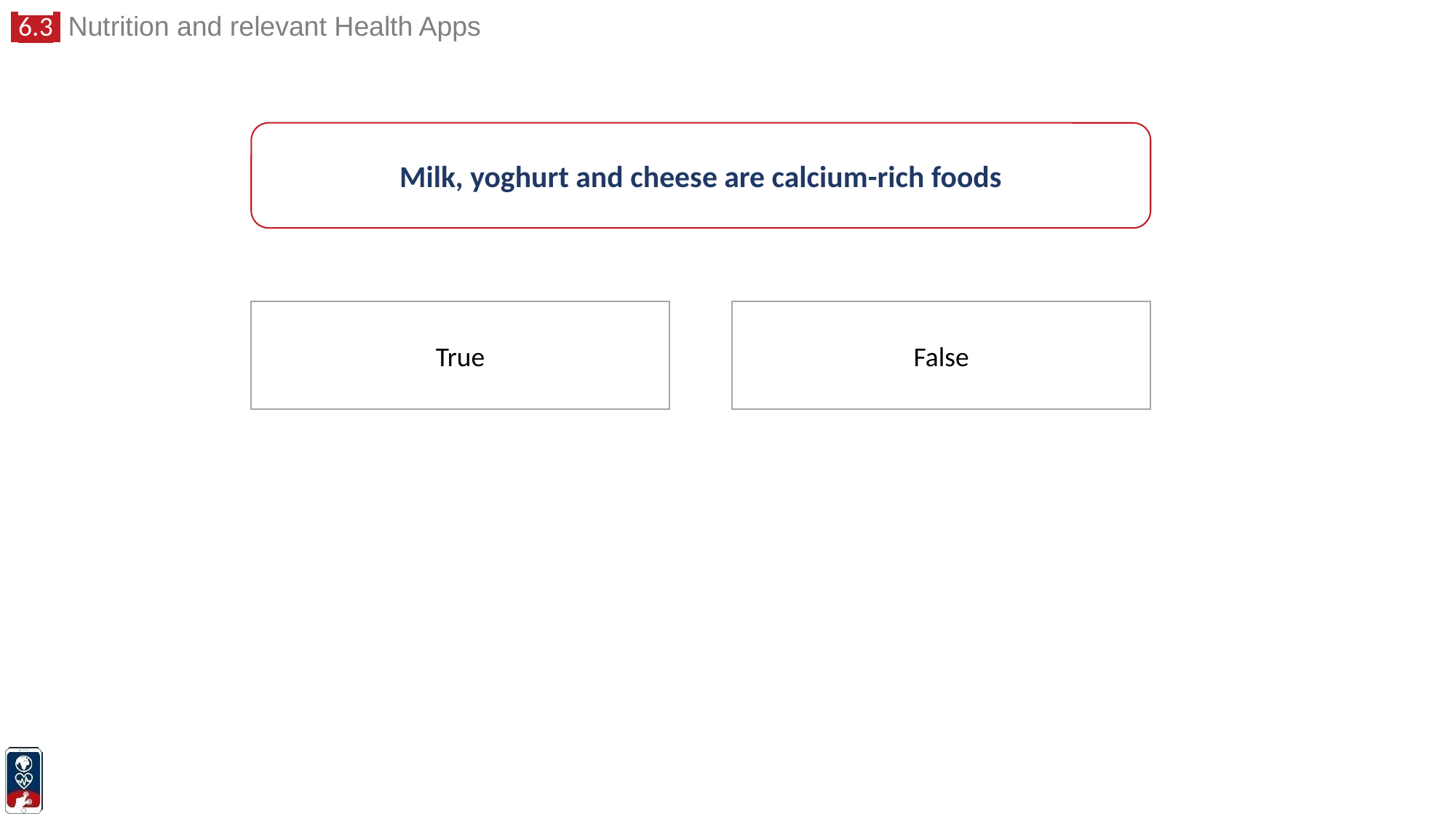

Milk, yoghurt and cheese are calcium-rich foods
True
False